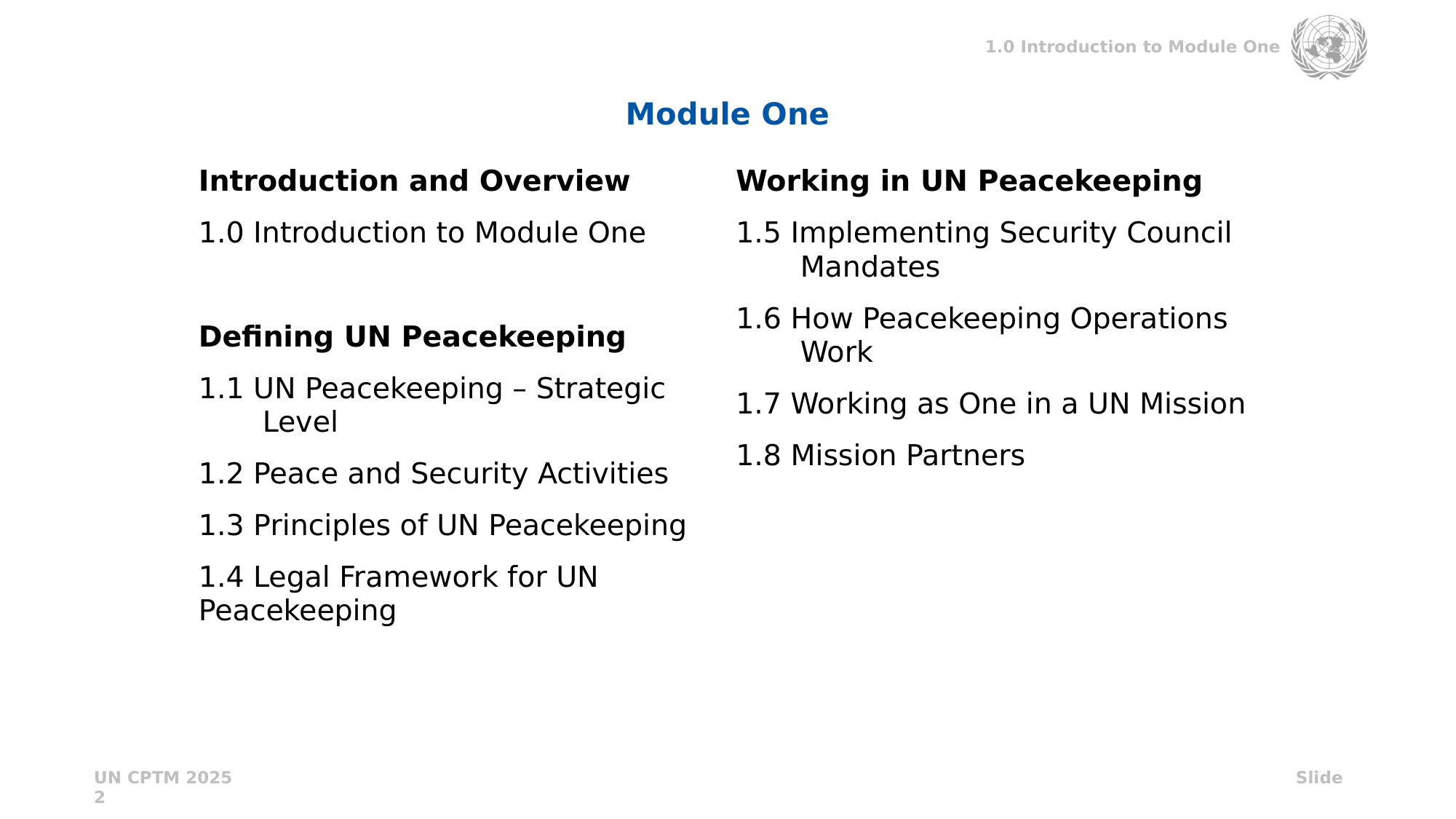

Module One
| Introduction and Overview 1.0 Introduction to Module One Defining UN Peacekeeping 1.1 UN Peacekeeping – Strategic Level 1.2 Peace and Security Activities 1.3 Principles of UN Peacekeeping 1.4 Legal Framework for UN Peacekeeping | Working in UN Peacekeeping 1.5 Implementing Security Council Mandates 1.6 How Peacekeeping Operations Work 1.7 Working as One in a UN Mission 1.8 Mission Partners |
| --- | --- |